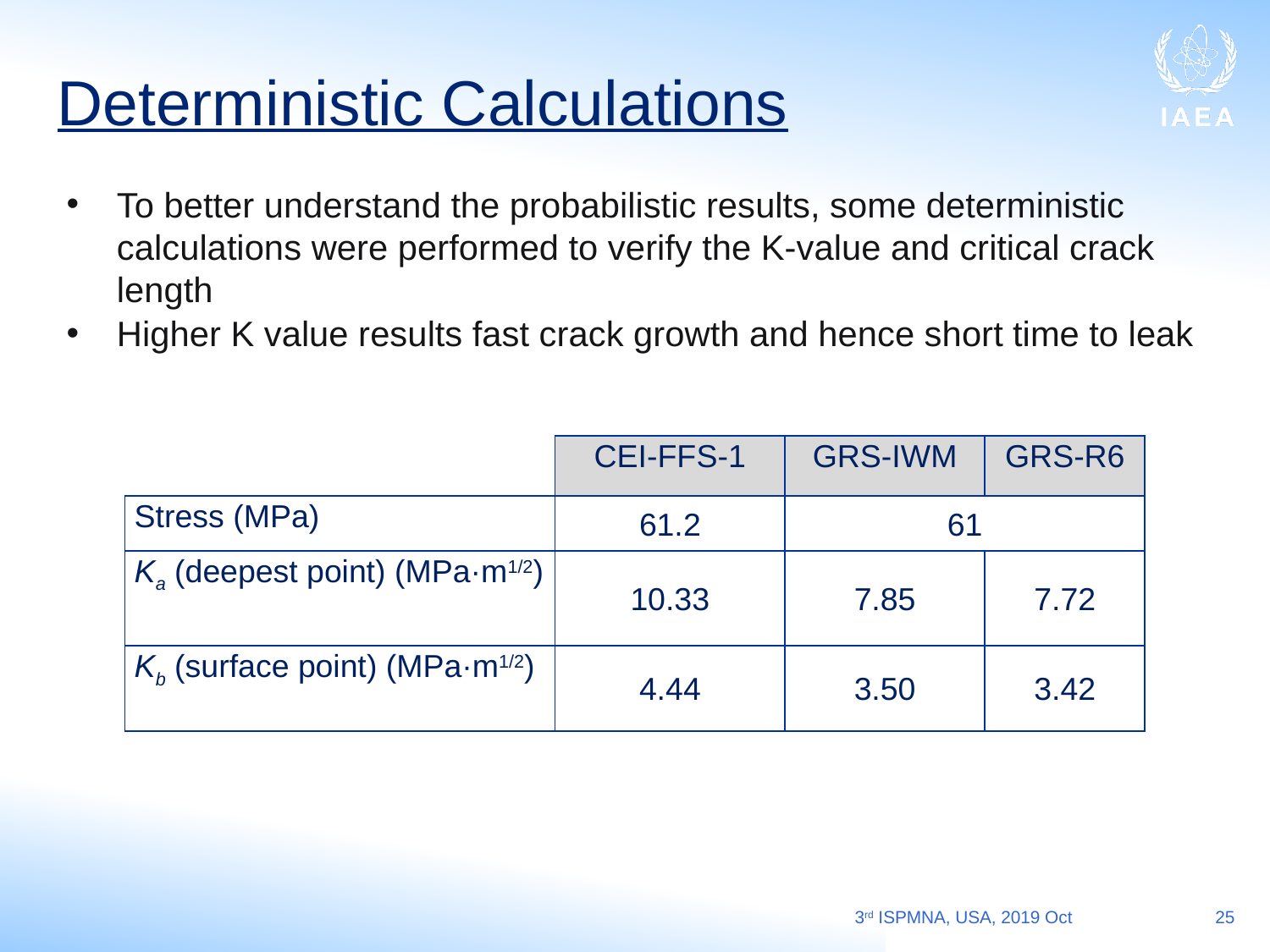

Deterministic Calculations
To better understand the probabilistic results, some deterministic calculations were performed to verify the K-value and critical crack length
Higher K value results fast crack growth and hence short time to leak

|  |  | CEI-FFS-1 | GRS-IWM | GRS-R6 |
| --- | --- | --- | --- | --- |
| Stress (MPa) |  | 61.2 | 61 |  |
| Ka (deepest point) (MPa·m1/2) |  | 10.33 | 7.85 | 7.72 |
| Kb (surface point) (MPa·m1/2) |  | 4.44 | 3.50 | 3.42 |
25
3rd ISPMNA, USA, 2019 Oct